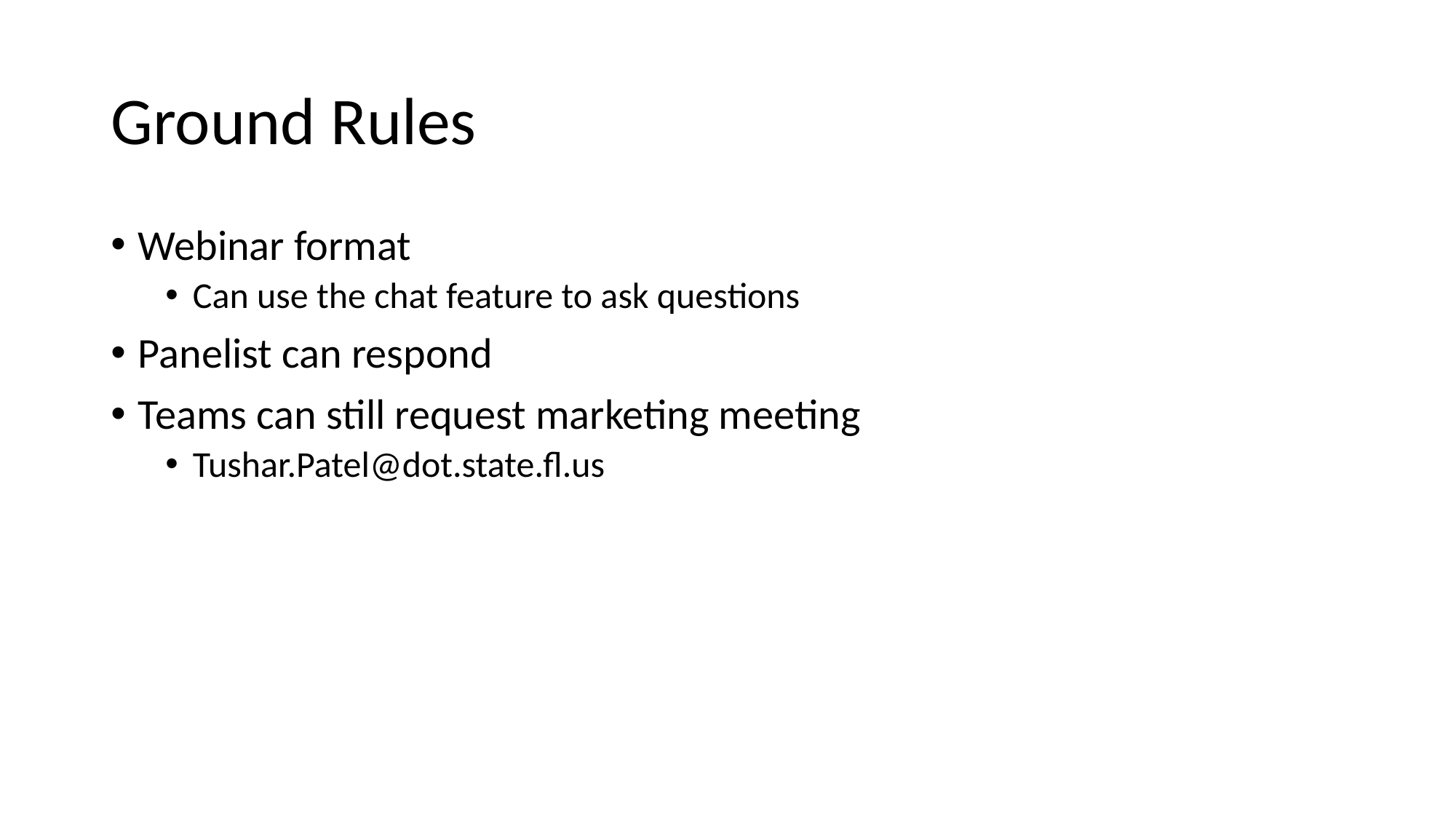

# Ground Rules
Webinar format
Can use the chat feature to ask questions
Panelist can respond
Teams can still request marketing meeting
Tushar.Patel@dot.state.fl.us